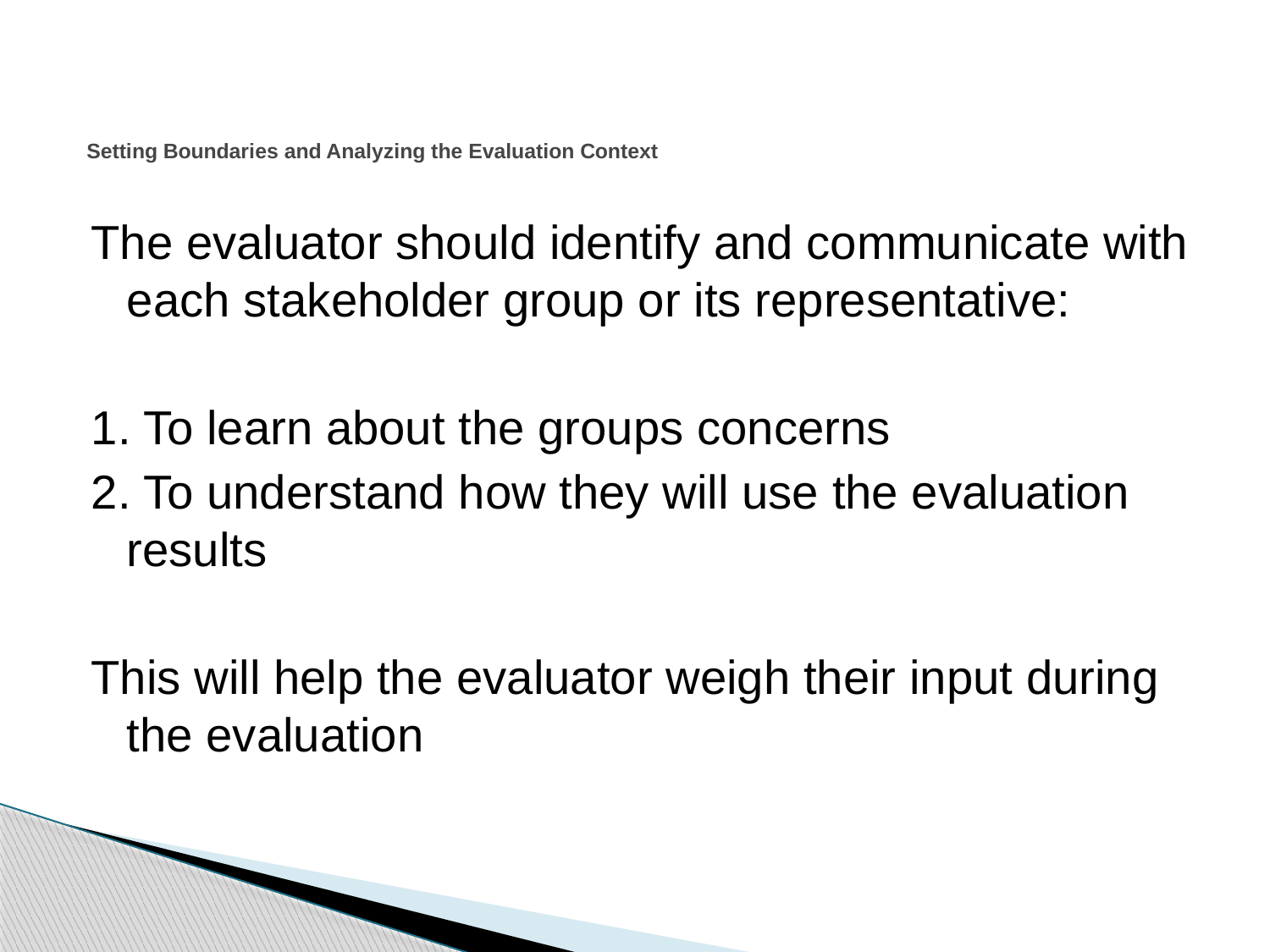

# Setting Boundaries and Analyzing the Evaluation Context
The evaluator should identify and communicate with each stakeholder group or its representative:

1. To learn about the groups concerns
2. To understand how they will use the evaluation results

This will help the evaluator weigh their input during the evaluation